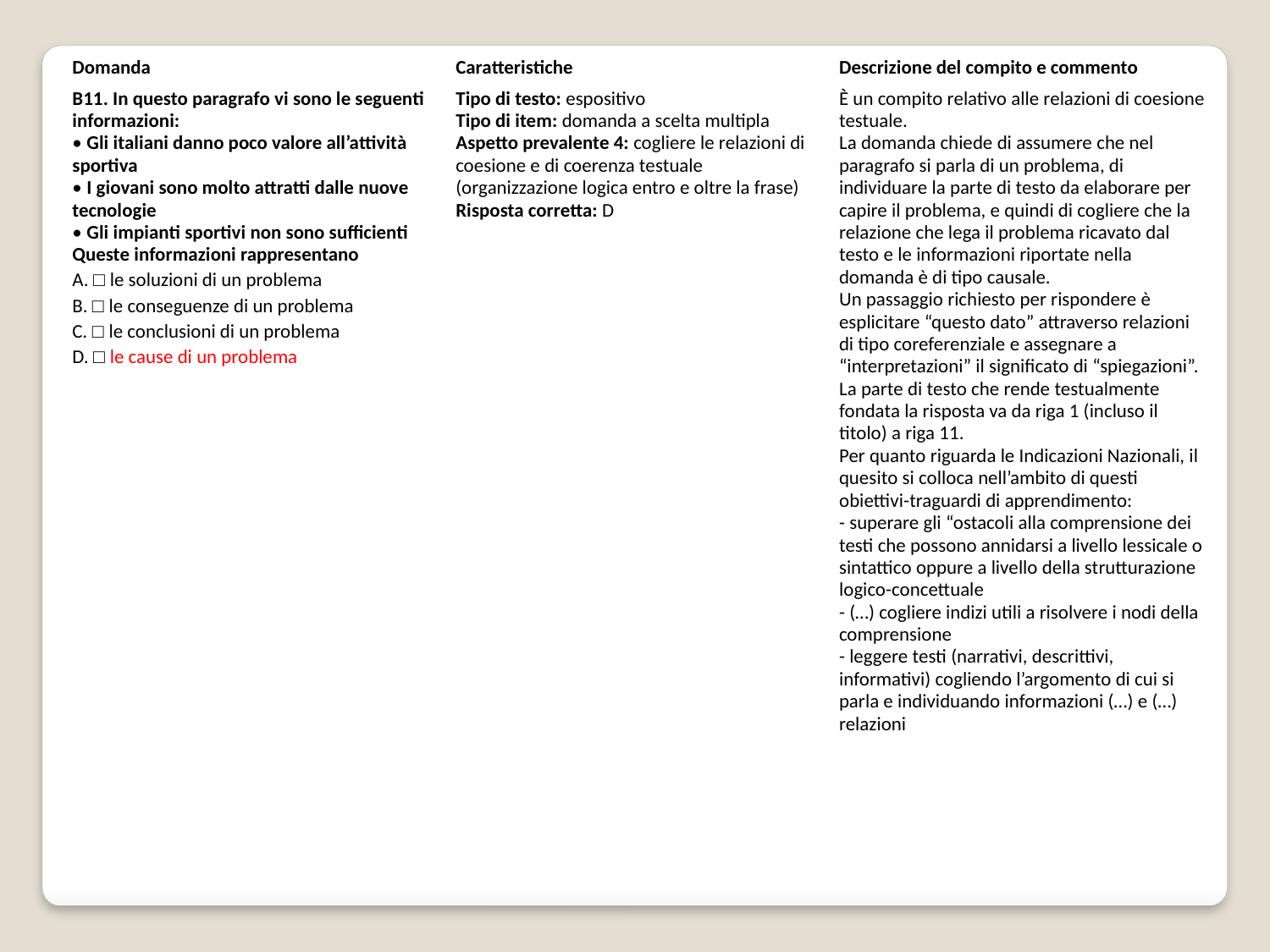

| Domanda | Caratteristiche | Descrizione del compito e commento |
| --- | --- | --- |
| B11. In questo paragrafo vi sono le seguenti informazioni: • Gli italiani danno poco valore all’attività sportiva • I giovani sono molto attratti dalle nuove tecnologie • Gli impianti sportivi non sono sufficienti Queste informazioni rappresentano A. □ le soluzioni di un problema B. □ le conseguenze di un problema C. □ le conclusioni di un problema D. □ le cause di un problema | Tipo di testo: espositivo Tipo di item: domanda a scelta multipla Aspetto prevalente 4: cogliere le relazioni di coesione e di coerenza testuale (organizzazione logica entro e oltre la frase) Risposta corretta: D | È un compito relativo alle relazioni di coesione testuale. La domanda chiede di assumere che nel paragrafo si parla di un problema, di individuare la parte di testo da elaborare per capire il problema, e quindi di cogliere che la relazione che lega il problema ricavato dal testo e le informazioni riportate nella domanda è di tipo causale. Un passaggio richiesto per rispondere è esplicitare “questo dato” attraverso relazioni di tipo coreferenziale e assegnare a “interpretazioni” il significato di “spiegazioni”. La parte di testo che rende testualmente fondata la risposta va da riga 1 (incluso il titolo) a riga 11. Per quanto riguarda le Indicazioni Nazionali, il quesito si colloca nell’ambito di questi obiettivi-traguardi di apprendimento: - superare gli “ostacoli alla comprensione dei testi che possono annidarsi a livello lessicale o sintattico oppure a livello della strutturazione logico-concettuale - (…) cogliere indizi utili a risolvere i nodi della comprensione - leggere testi (narrativi, descrittivi, informativi) cogliendo l’argomento di cui si parla e individuando informazioni (…) e (…) relazioni |